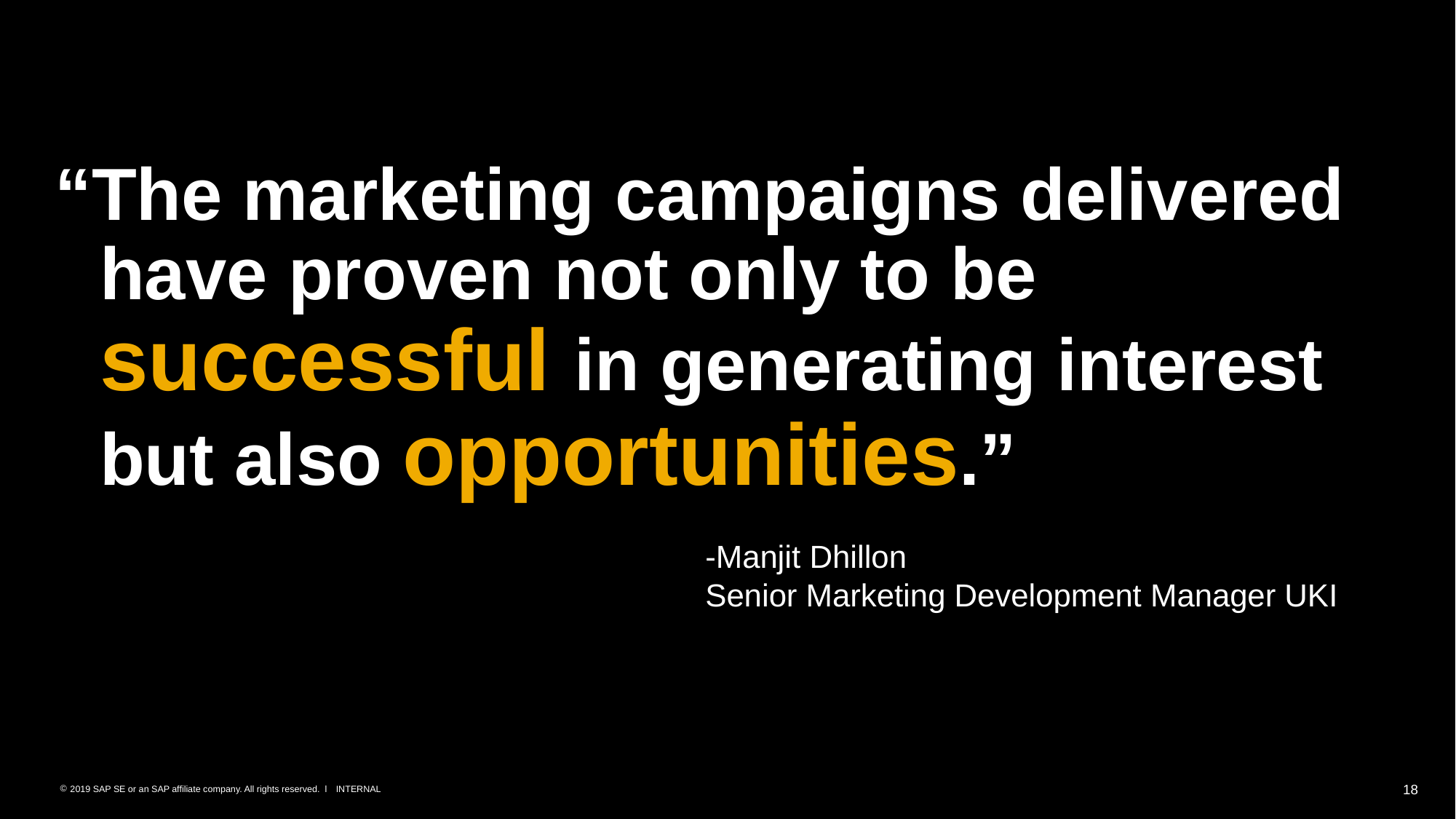

“The marketing campaigns delivered have proven not only to be successful in generating interest but also opportunities.”
-Manjit Dhillon
Senior Marketing Development Manager UKI